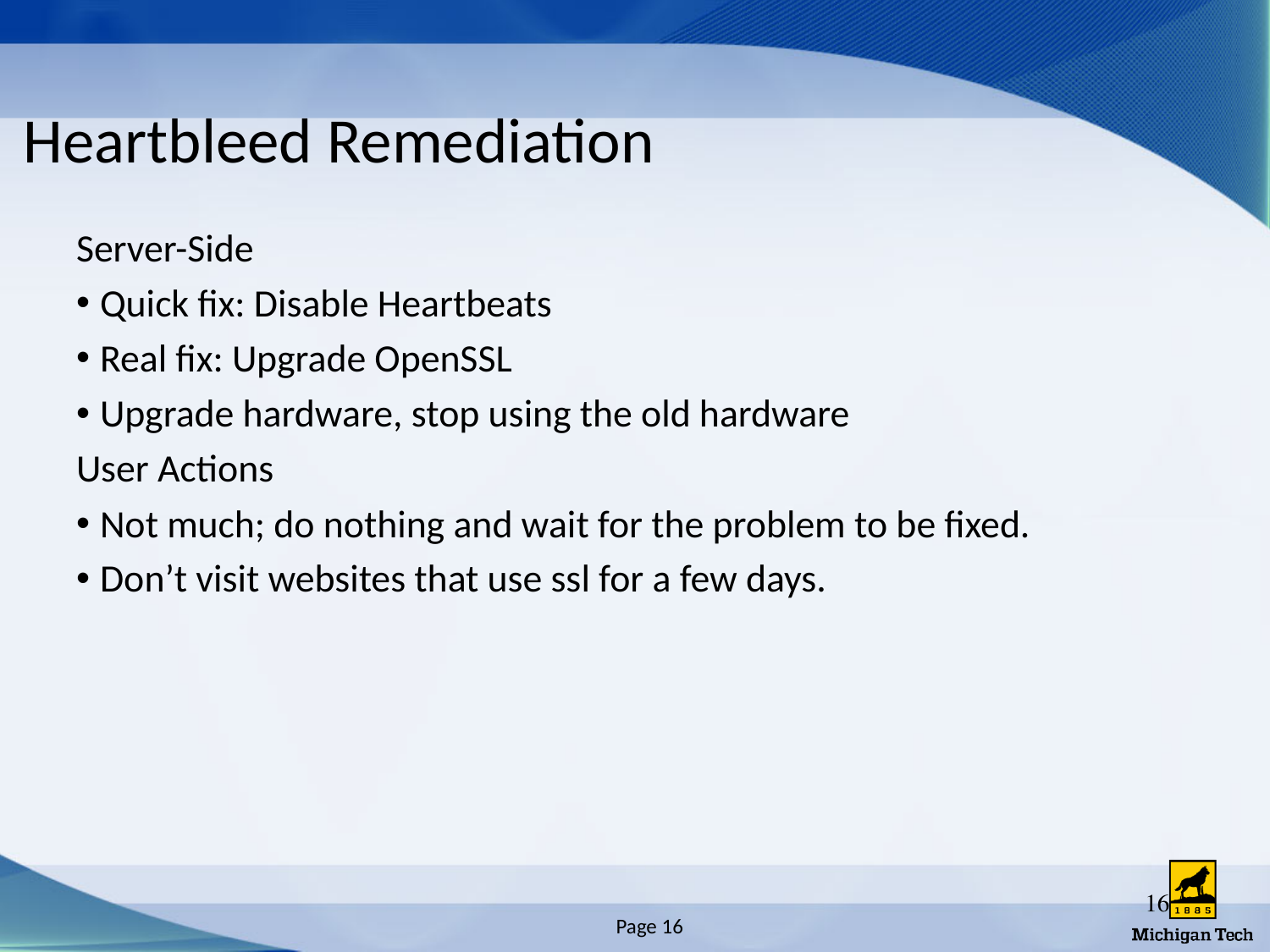

# Heartbleed Remediation
Server-Side
Quick fix: Disable Heartbeats
Real fix: Upgrade OpenSSL
Upgrade hardware, stop using the old hardware
User Actions
Not much; do nothing and wait for the problem to be fixed.
Don’t visit websites that use ssl for a few days.
16